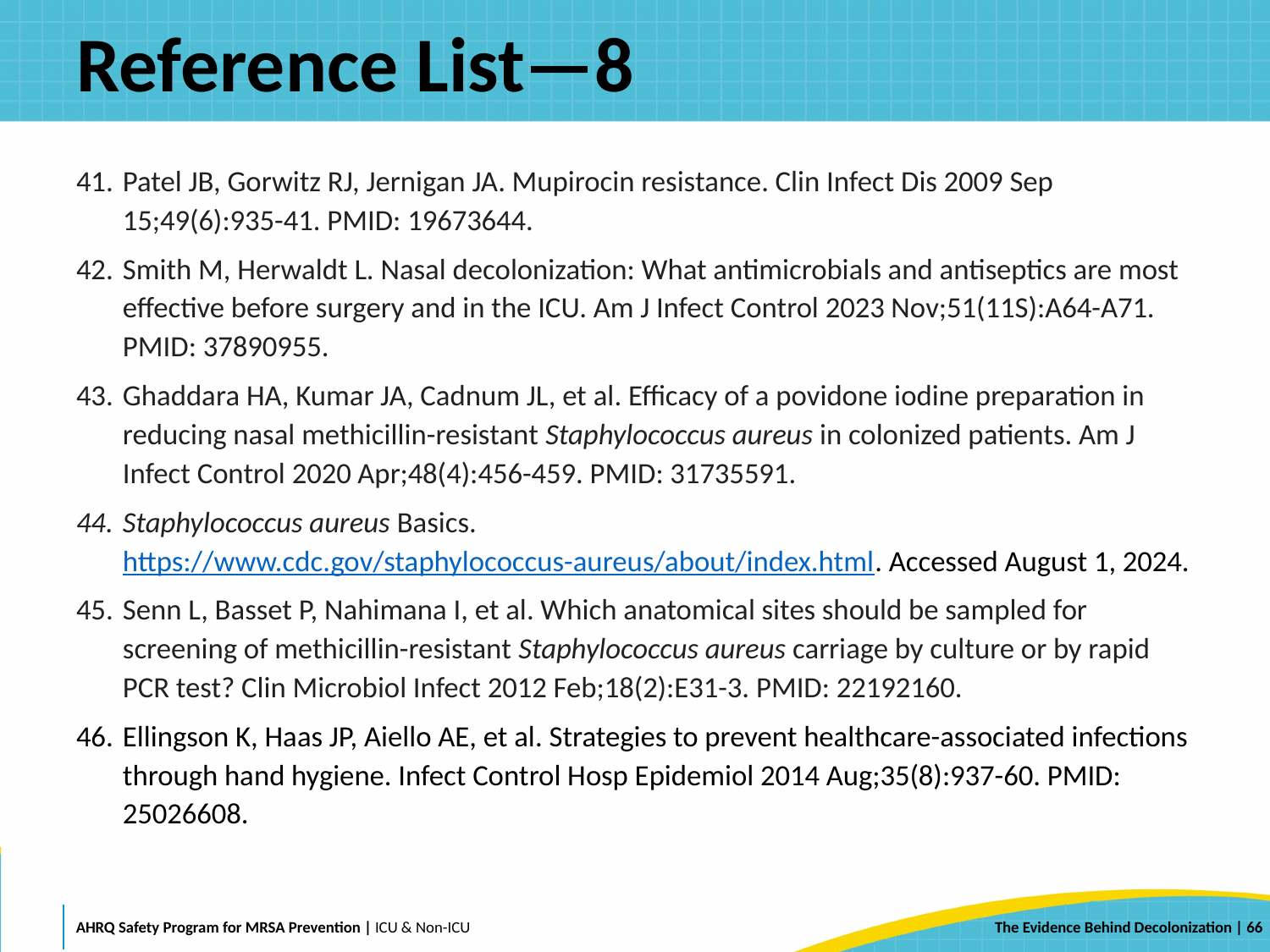

# Reference List—8
Patel JB, Gorwitz RJ, Jernigan JA. Mupirocin resistance. Clin Infect Dis 2009 Sep 15;49(6):935-41. PMID: 19673644.
Smith M, Herwaldt L. Nasal decolonization: What antimicrobials and antiseptics are most effective before surgery and in the ICU. Am J Infect Control 2023 Nov;51(11S):A64-A71. PMID: 37890955.
Ghaddara HA, Kumar JA, Cadnum JL, et al. Efficacy of a povidone iodine preparation in reducing nasal methicillin-resistant Staphylococcus aureus in colonized patients. Am J Infect Control 2020 Apr;48(4):456-459. PMID: 31735591.
Staphylococcus aureus Basics. https://www.cdc.gov/staphylococcus-aureus/about/index.html. Accessed August 1, 2024.
Senn L, Basset P, Nahimana I, et al. Which anatomical sites should be sampled for screening of methicillin-resistant Staphylococcus aureus carriage by culture or by rapid PCR test? Clin Microbiol Infect 2012 Feb;18(2):E31-3. PMID: 22192160.
Ellingson K, Haas JP, Aiello AE, et al. Strategies to prevent healthcare-associated infections through hand hygiene. Infect Control Hosp Epidemiol 2014 Aug;35(8):937-60. PMID: 25026608.
 | 66